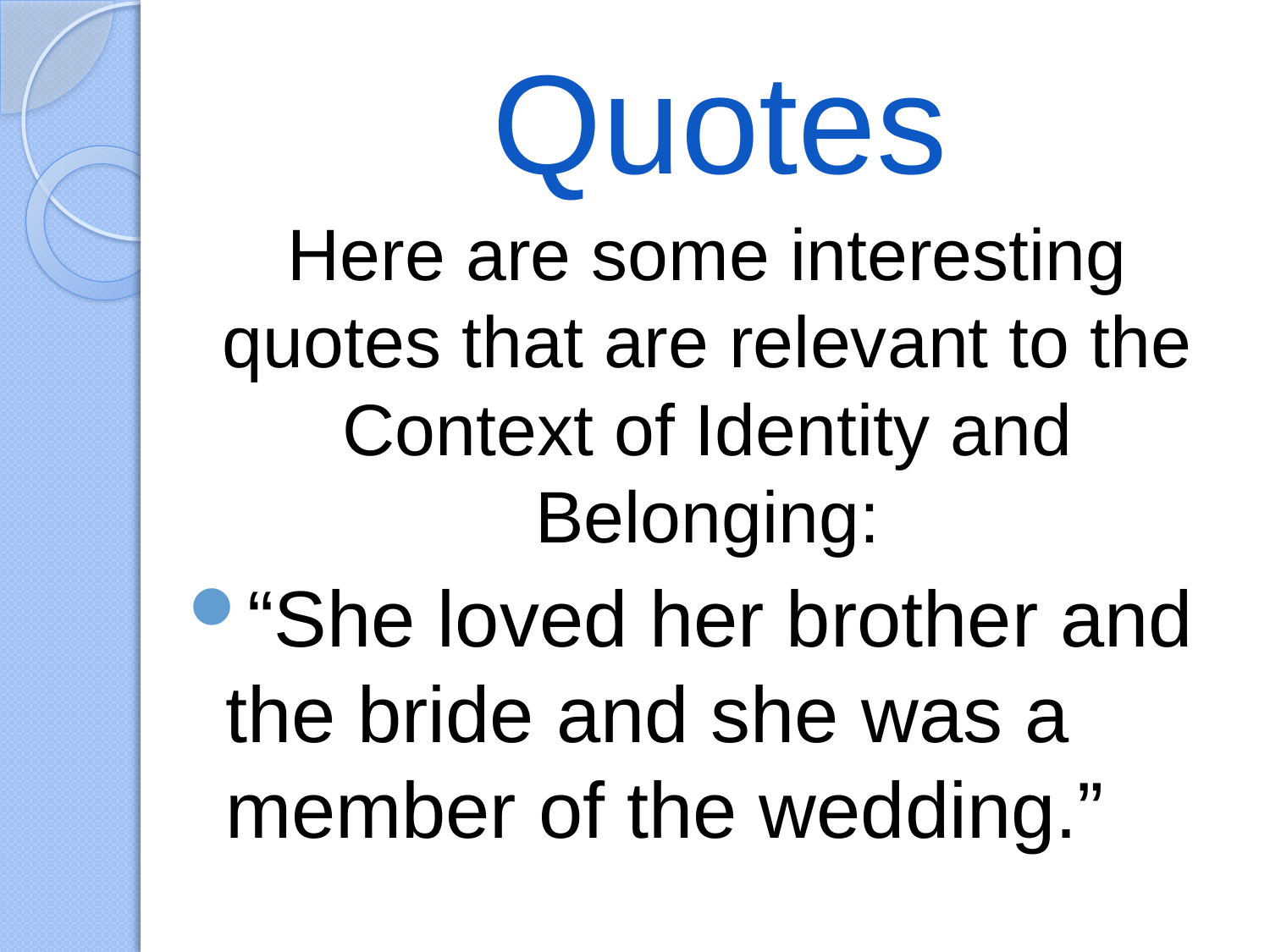

# Quotes
Here are some interesting quotes that are relevant to the Context of Identity and Belonging:
“She loved her brother and the bride and she was a member of the wedding.”